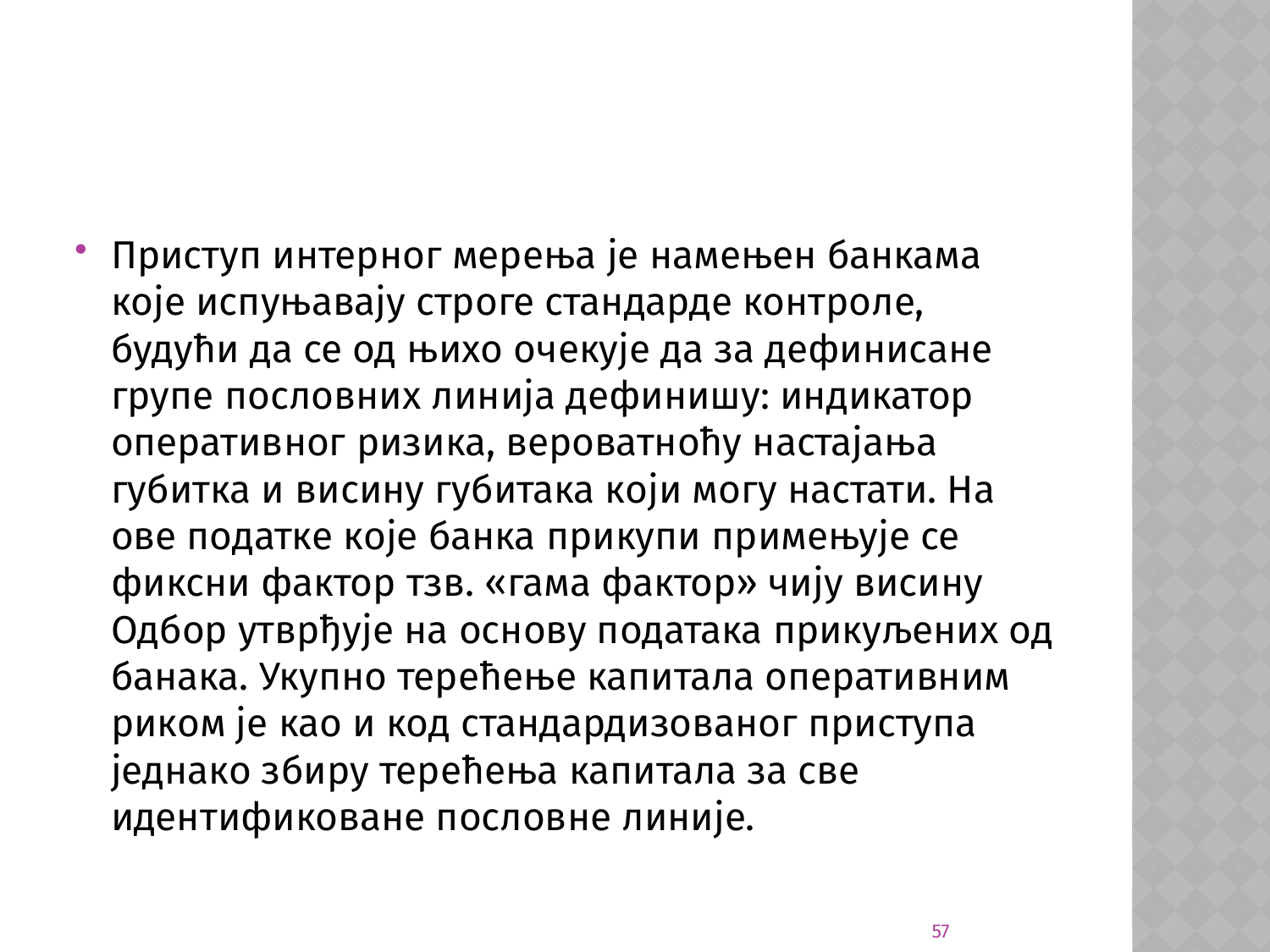

#
Приступ интерног мерења је намењен банкама које испуњавају строге стандарде контроле, будући да се од њихо очекује да за дефинисане групе пословних линија дефинишу: индикатор оперативног ризика, вероватноћу настајања губитка и висину губитака који могу настати. На ове податке које банка прикупи примењује се фиксни фактор тзв. «гама фактор» чију висину Одбор утврђује на основу података прикуљених од банака. Укупно терећење капитала оперативним  риком је као и код стандардизованог приступа једнако збиру терећења капитала за све идентификоване пословне линије.

57